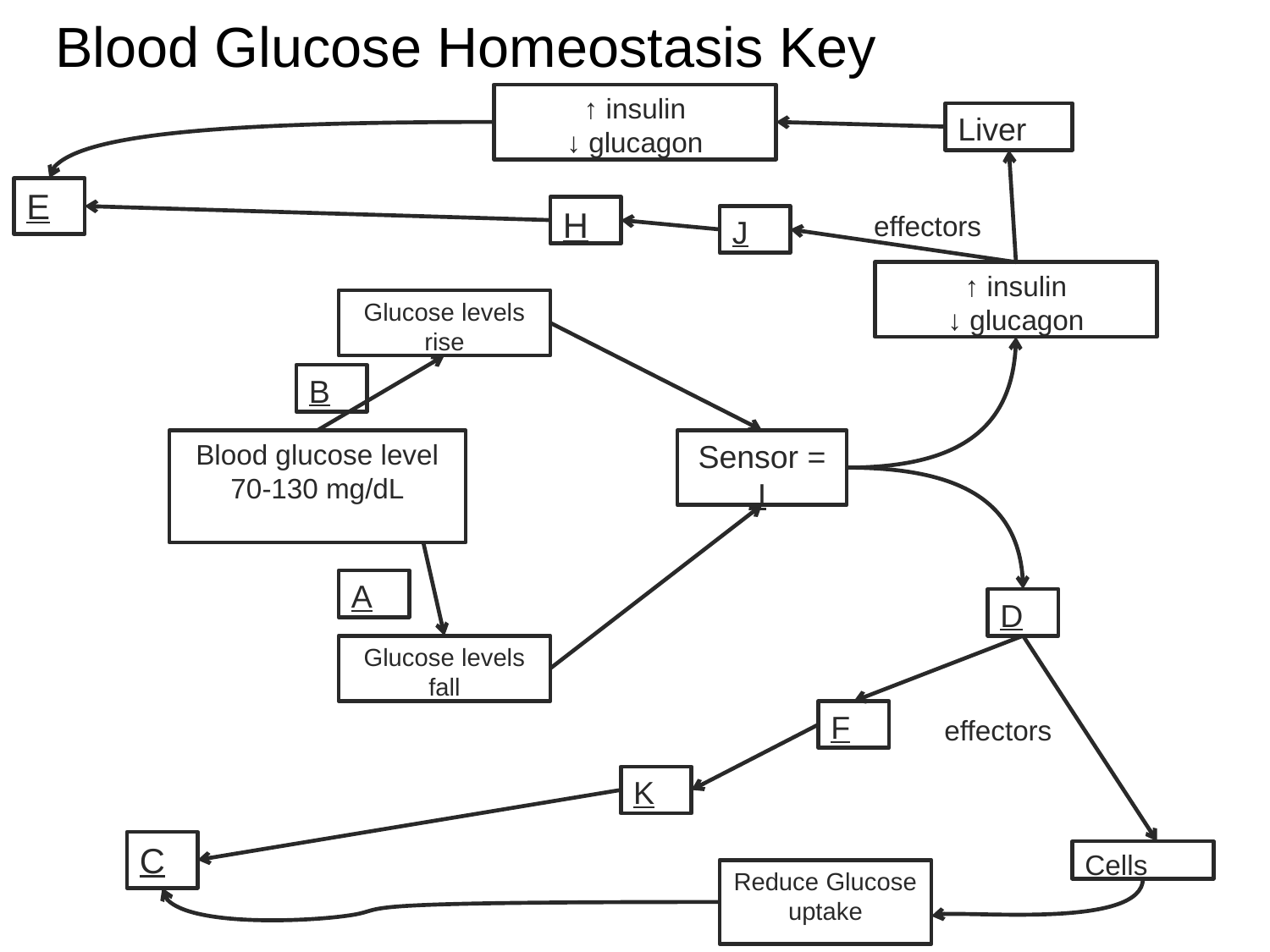

# Blood Glucose Homeostasis Key
↑ insulin
↓ glucagon

Liver
E
H
effectors
J
↑ insulin
↓ glucagon

Glucose levels rise
B
Blood glucose level 70-130 mg/dL
Sensor = I
A
D
Glucose levels fall
F
effectors
K
C
Cells
Reduce Glucose uptake